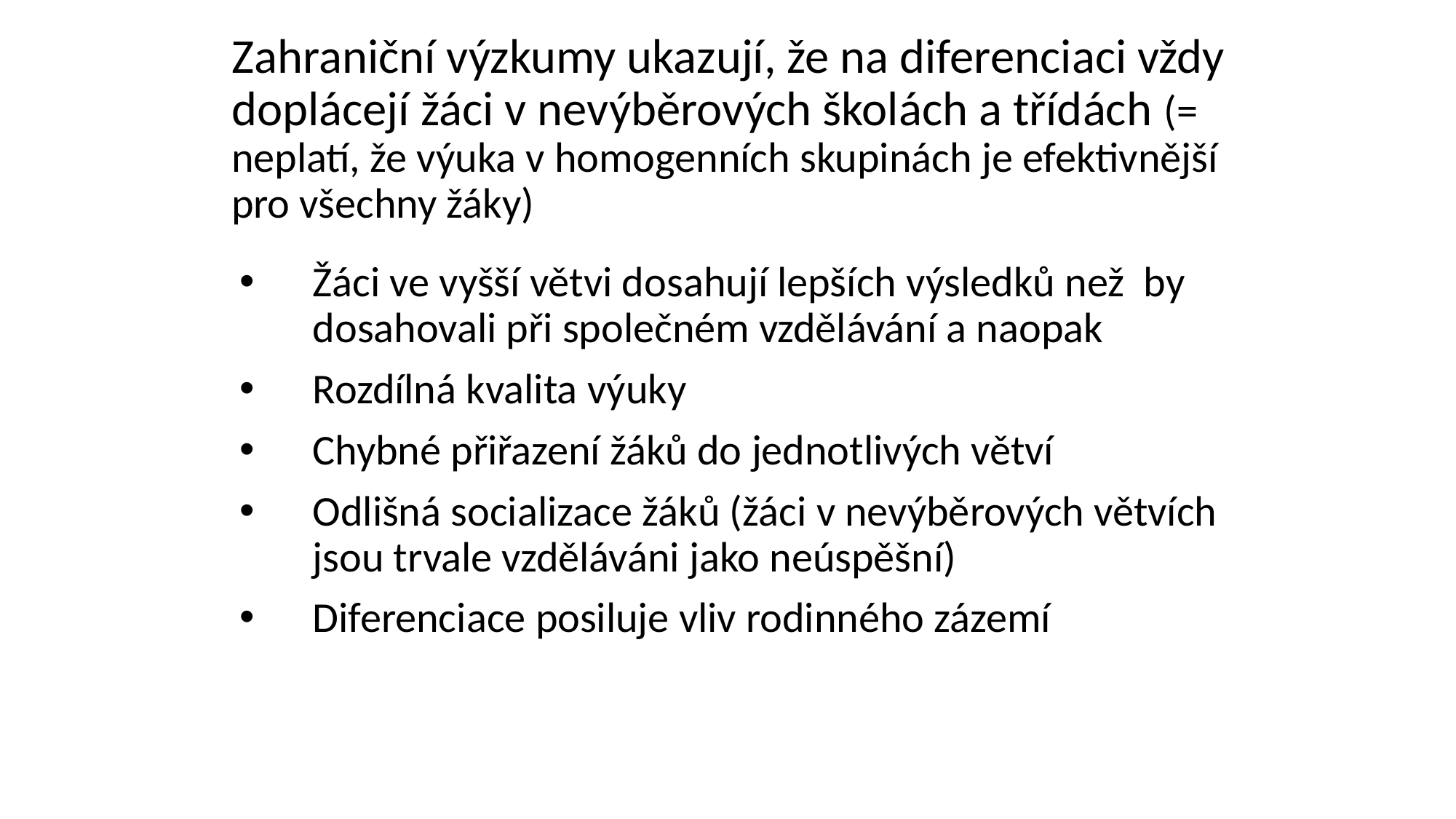

# Zahraniční výzkumy ukazují, že na diferenciaci vždy doplácejí žáci v nevýběrových školách a třídách (= neplatí, že výuka v homogenních skupinách je efektivnější pro všechny žáky)
Žáci ve vyšší větvi dosahují lepších výsledků než  by dosahovali při společném vzdělávání a naopak
Rozdílná kvalita výuky
Chybné přiřazení žáků do jednotlivých větví
Odlišná socializace žáků (žáci v nevýběrových větvích jsou trvale vzděláváni jako neúspěšní)
Diferenciace posiluje vliv rodinného zázemí